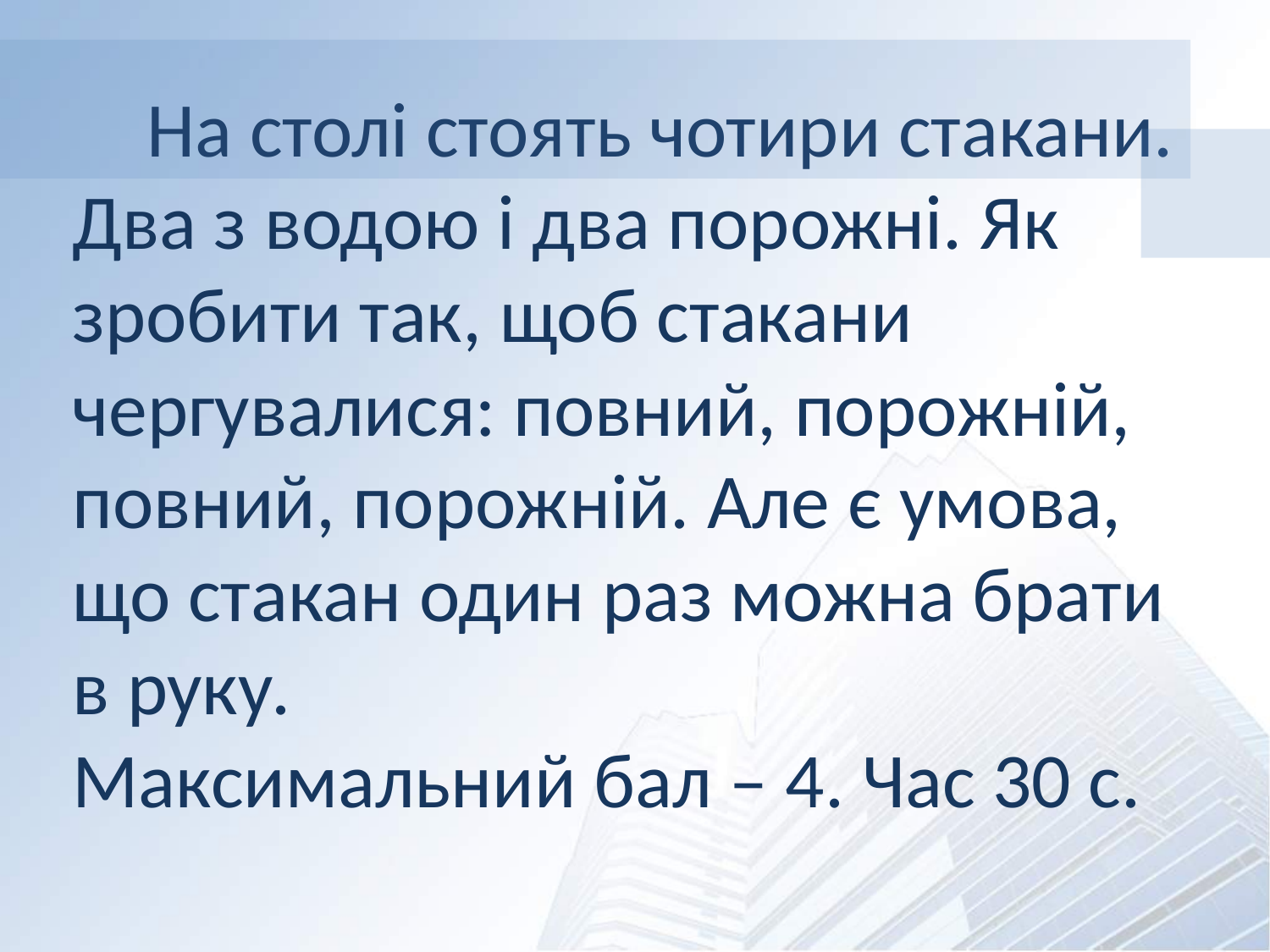

# На столі стоять чотири стакани. Два з водою і два порожні. Як зробити так, щоб стакани чергувалися: повний, порожній, повний, порожній. Але є умова, що стакан один раз можна брати в руку. Максимальний бал – 4. Час 30 с.